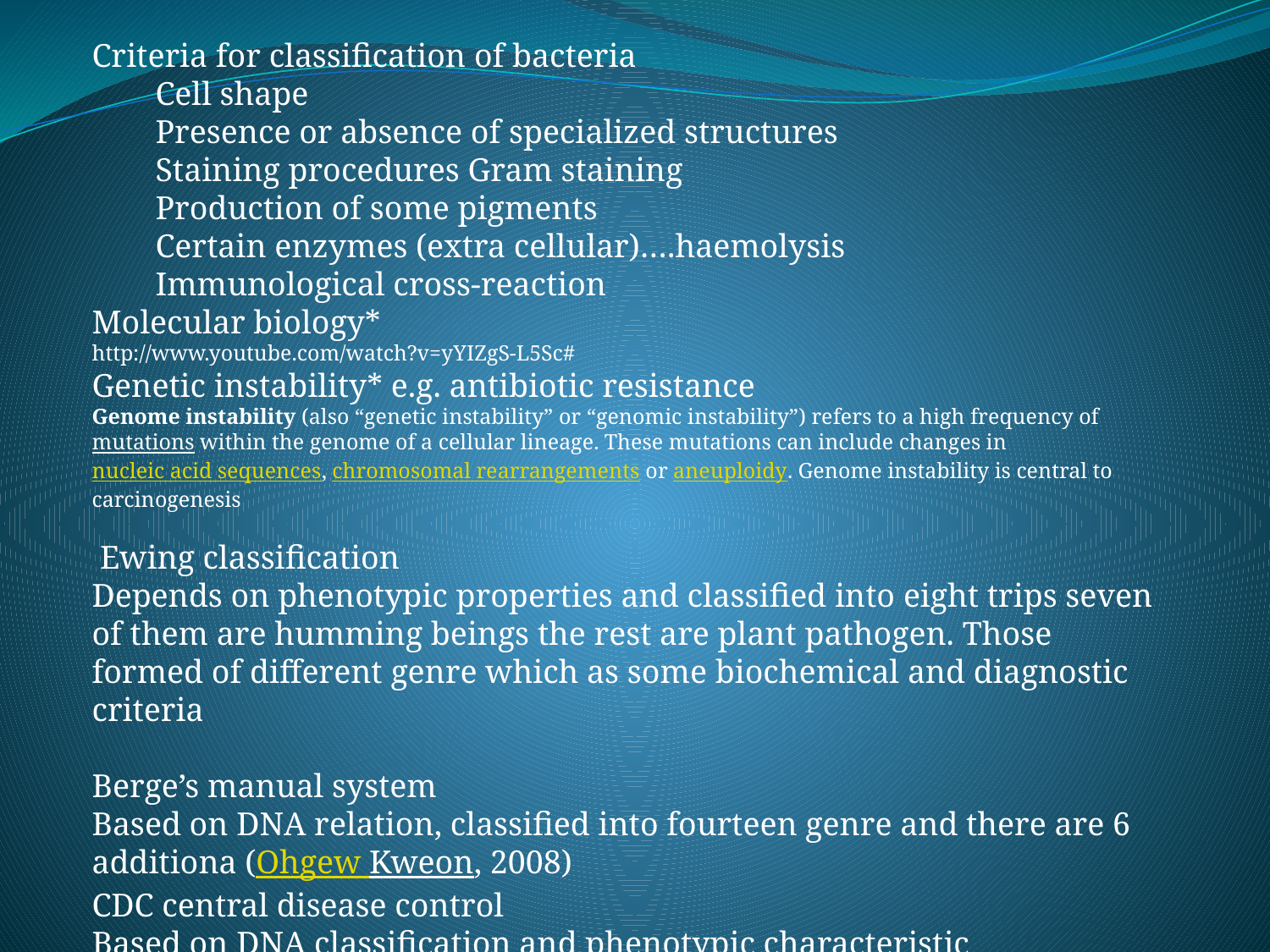

Criteria for classification of bacteria
Cell shape
Presence or absence of specialized structures
Staining procedures Gram staining
Production of some pigments
Certain enzymes (extra cellular)….haemolysis
Immunological cross-reaction
Molecular biology*
http://www.youtube.com/watch?v=yYIZgS-L5Sc#
Genetic instability* e.g. antibiotic resistance
Genome instability (also “genetic instability” or “genomic instability”) refers to a high frequency of mutations within the genome of a cellular lineage. These mutations can include changes in nucleic acid sequences, chromosomal rearrangements or aneuploidy. Genome instability is central to carcinogenesis

 Ewing classification
Depends on phenotypic properties and classified into eight trips seven of them are humming beings the rest are plant pathogen. Those formed of different genre which as some biochemical and diagnostic criteria

Berge’s manual system
Based on DNA relation, classified into fourteen genre and there are 6 additiona (Ohgew Kweon, 2008)
CDC central disease control
Based on DNA classification and phenotypic characteristic
Description of the major categories and groups of bacteria